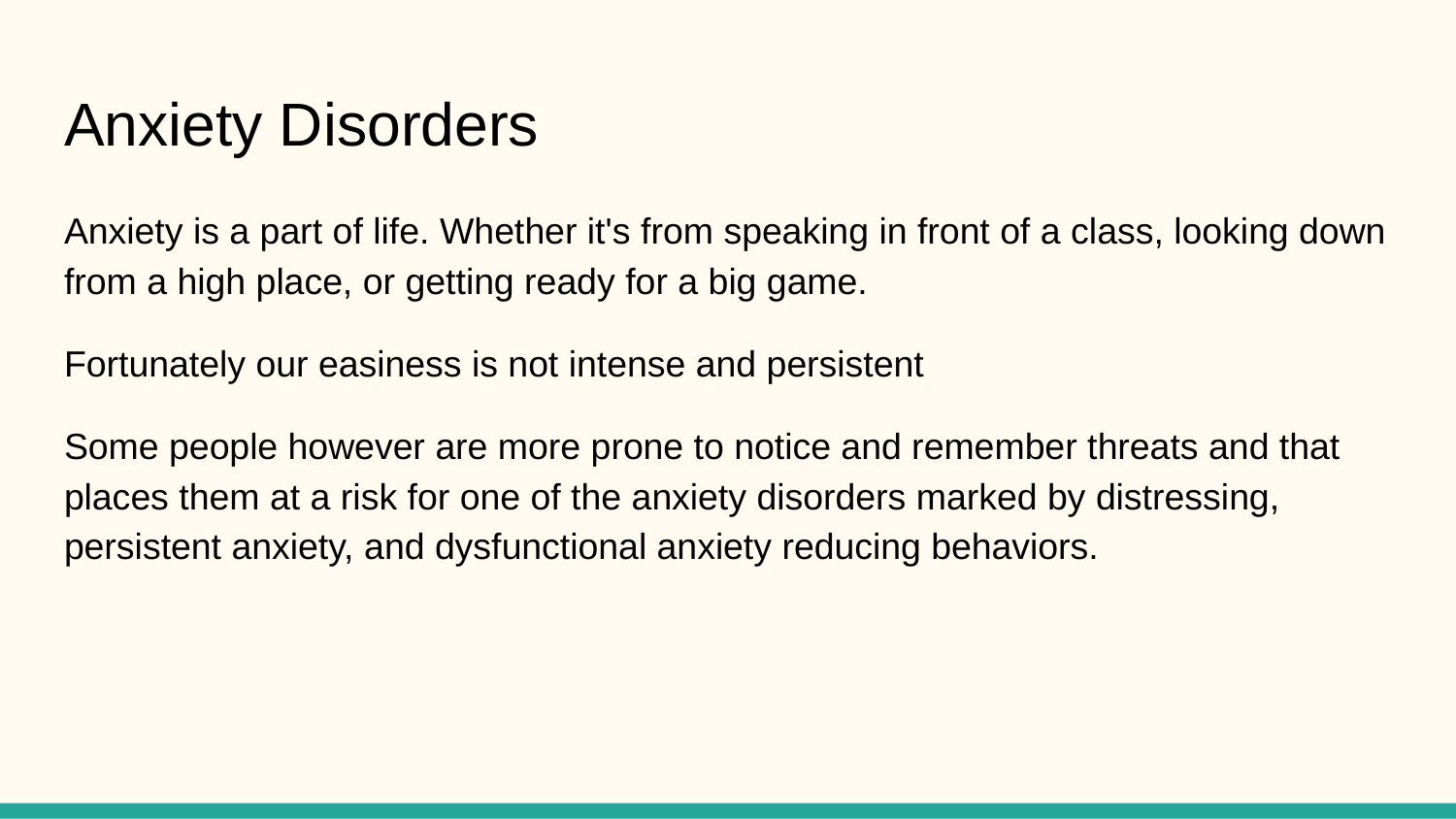

# Anxiety Disorders
Anxiety is a part of life. Whether it's from speaking in front of a class, looking down from a high place, or getting ready for a big game.
Fortunately our easiness is not intense and persistent
Some people however are more prone to notice and remember threats and that places them at a risk for one of the anxiety disorders marked by distressing, persistent anxiety, and dysfunctional anxiety reducing behaviors.